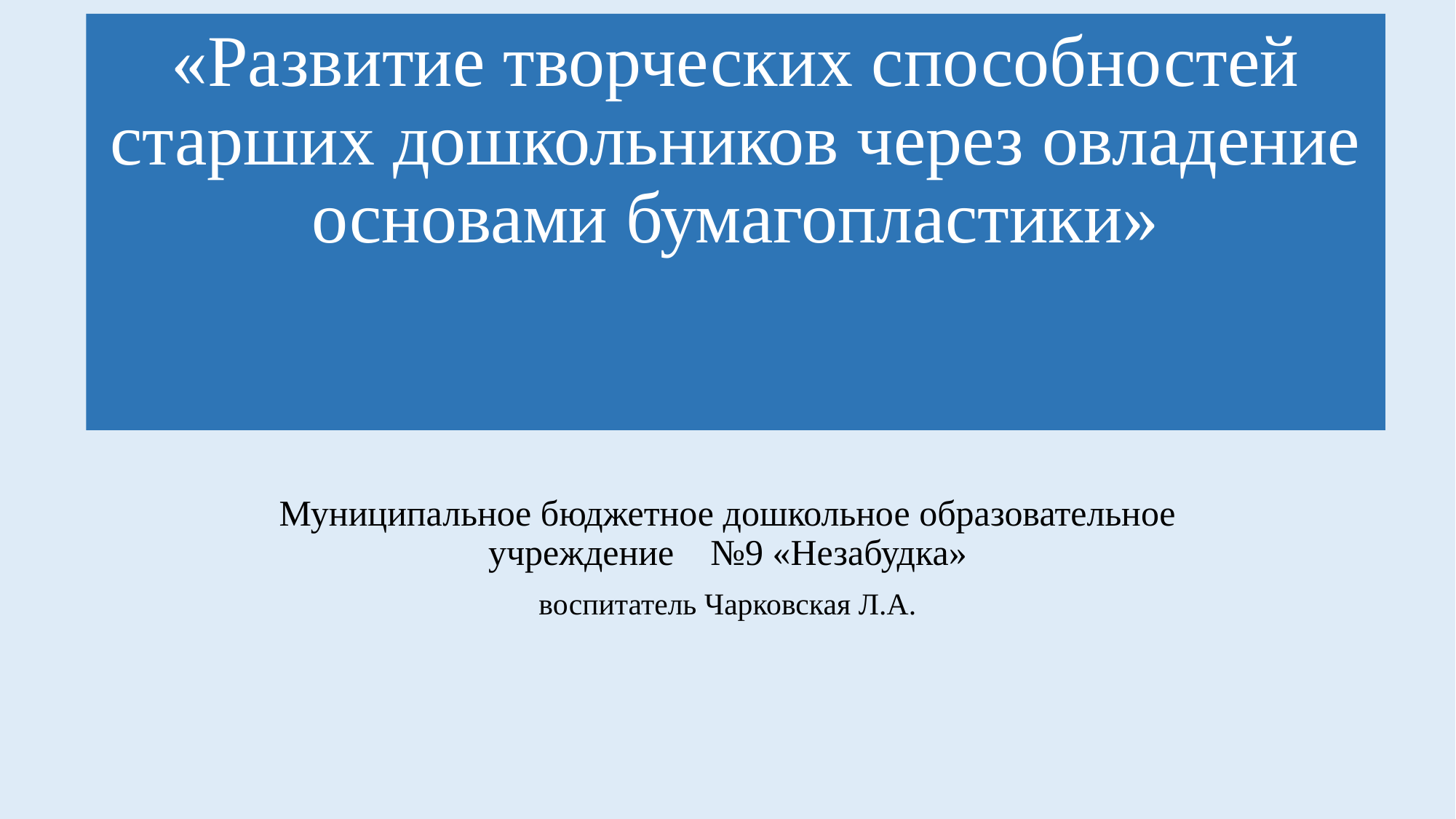

# «Развитие творческих способностей старших дошкольников через овладение основами бумагопластики»

Муниципальное бюджетное дошкольное образовательное
учреждение    №9 «Незабудка»
воспитатель Чарковская Л.А.